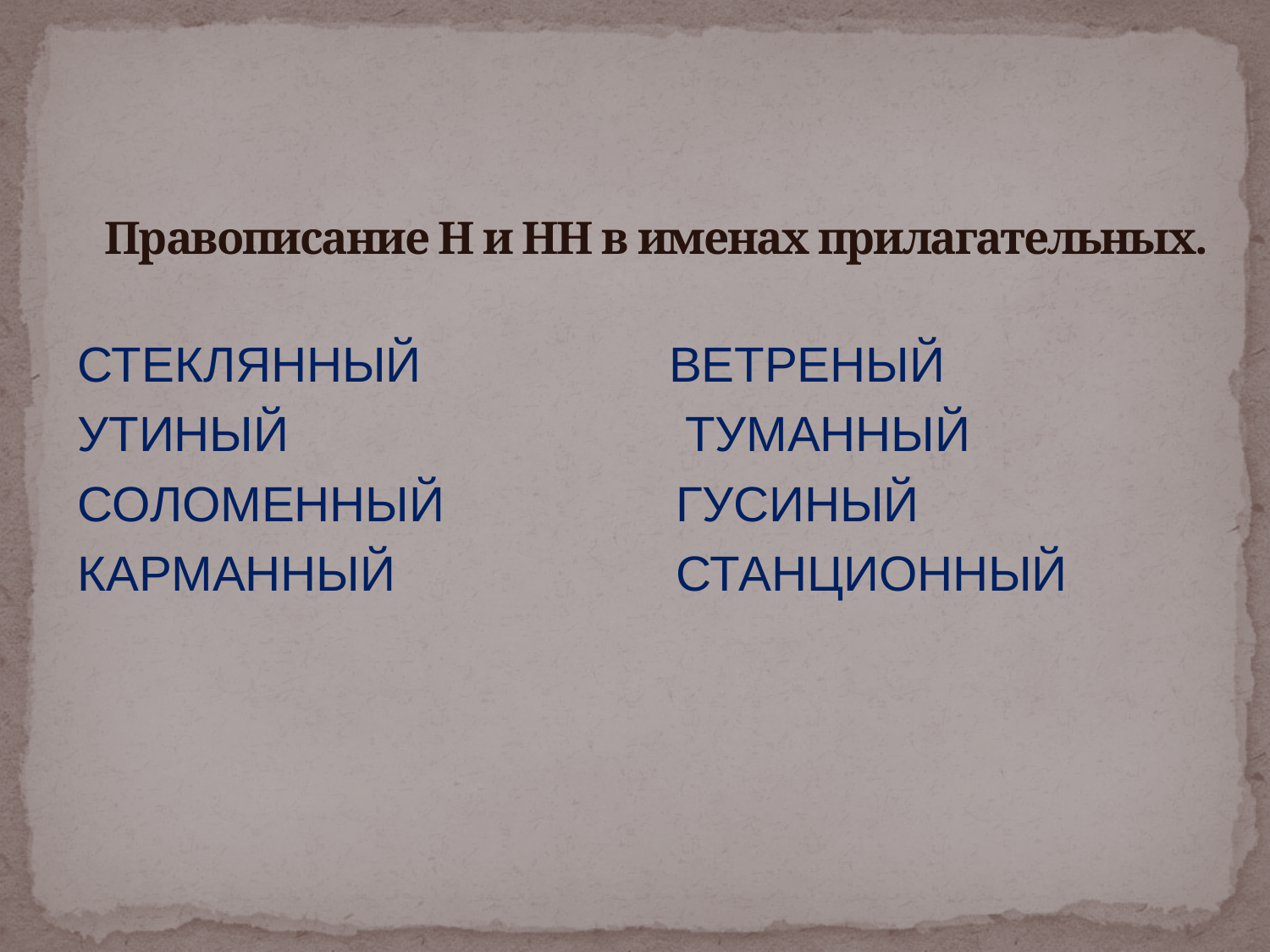

# Правописание Н и НН в именах прилагательных.
СТЕКЛЯННЫЙ               ВЕТРЕНЫЙ
УТИНЫЙ                        ТУМАННЫЙ
СОЛОМЕННЫЙ              ГУСИНЫЙ
КАРМАННЫЙ                 СТАНЦИОННЫЙ